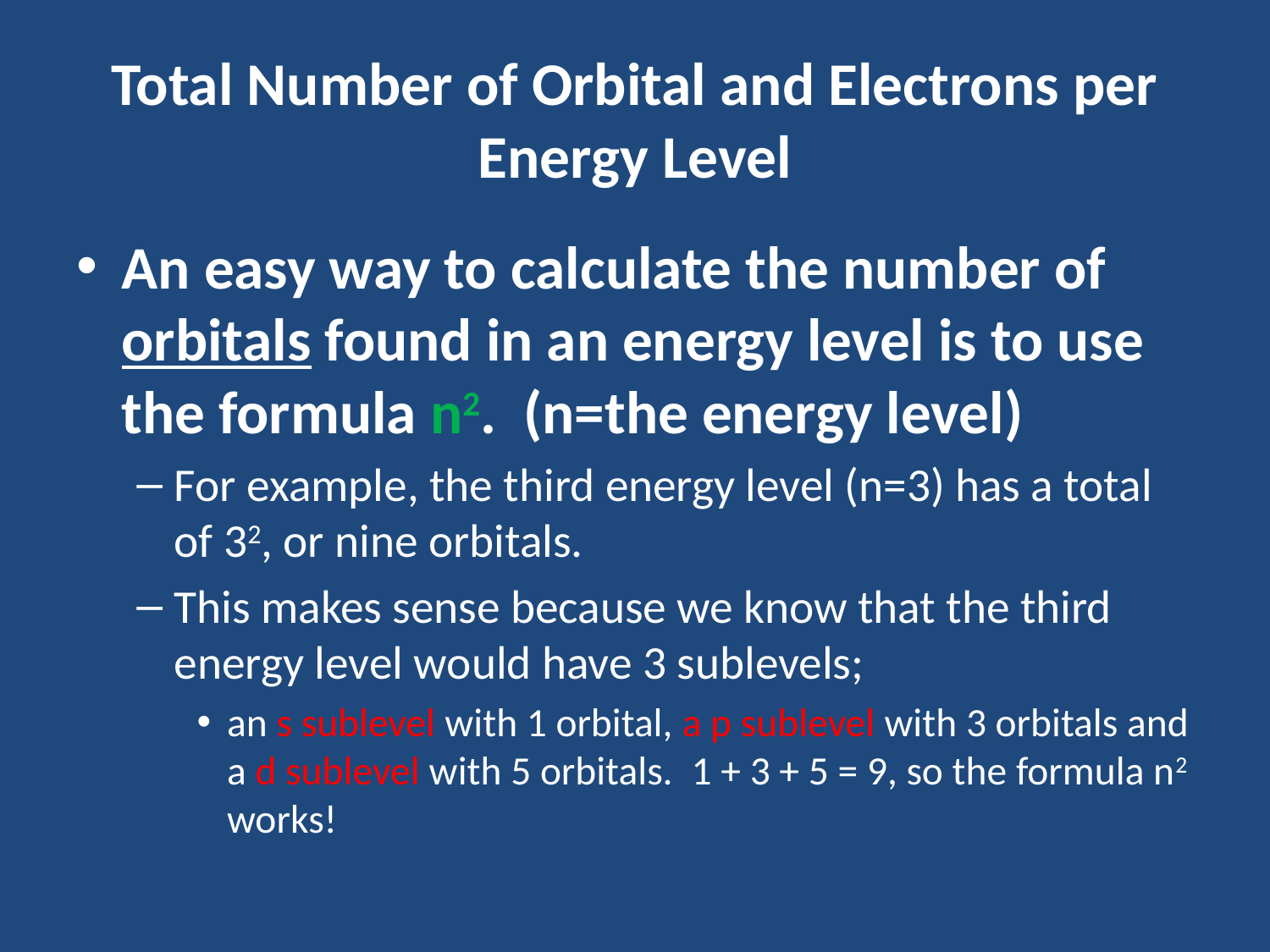

# Total Number of Orbital and Electrons per Energy Level
An easy way to calculate the number of orbitals found in an energy level is to use the formula n2.  (n=the energy level)
For example, the third energy level (n=3) has a total of 32, or nine orbitals.
This makes sense because we know that the third energy level would have 3 sublevels;
an s sublevel with 1 orbital, a p sublevel with 3 orbitals and a d sublevel with 5 orbitals.  1 + 3 + 5 = 9, so the formula n2 works!